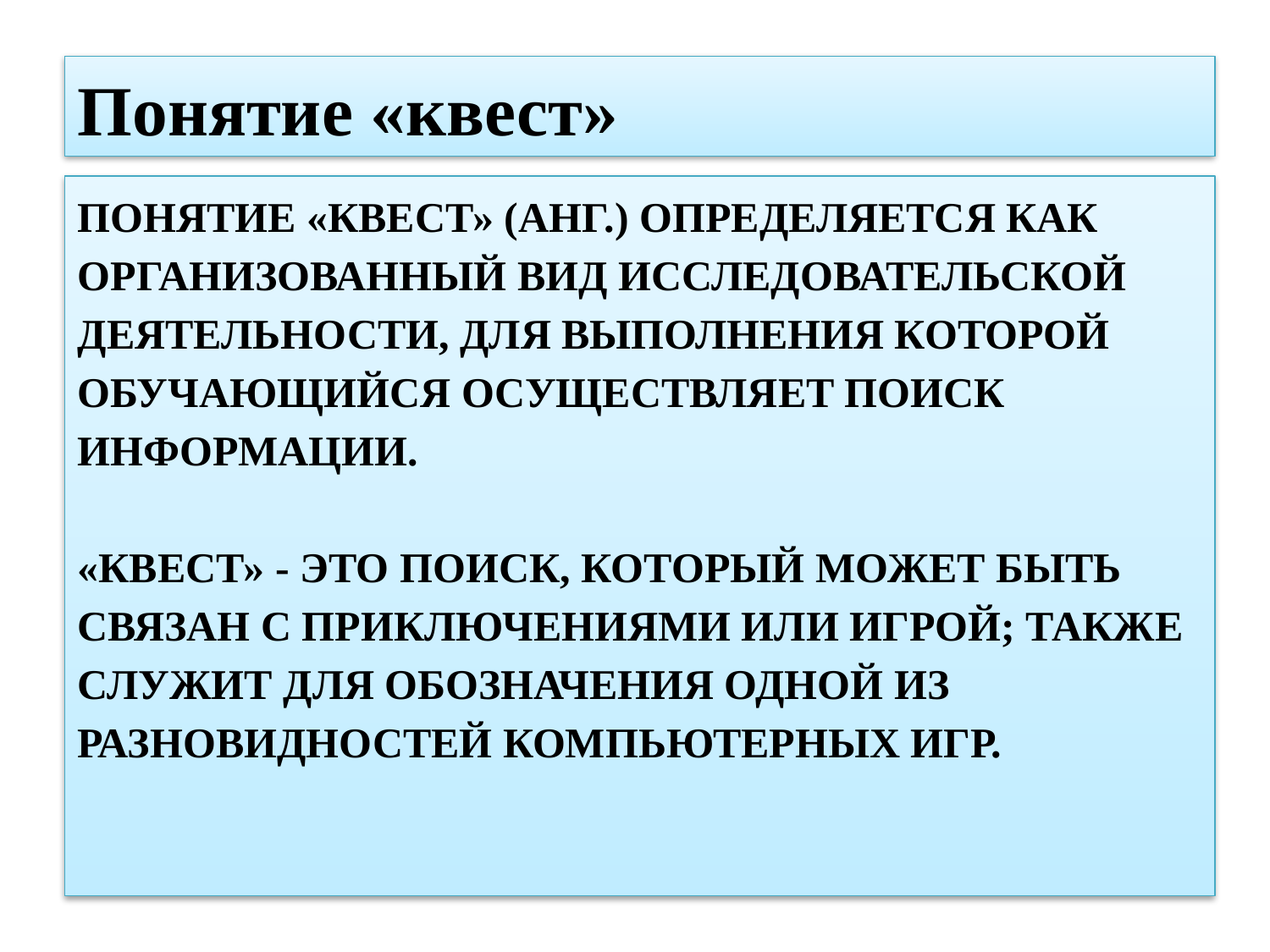

Понятие «квест»
# Понятие «квест» (анг.) определяется как организованный вид исследовательской деятельности, для выполнения которой обучающийся осуществляет поиск информации. «Квест» - это поиск, который может быть связан с приключениями или игрой; также служит для обозначения одной из разновидностей компьютерных игр.